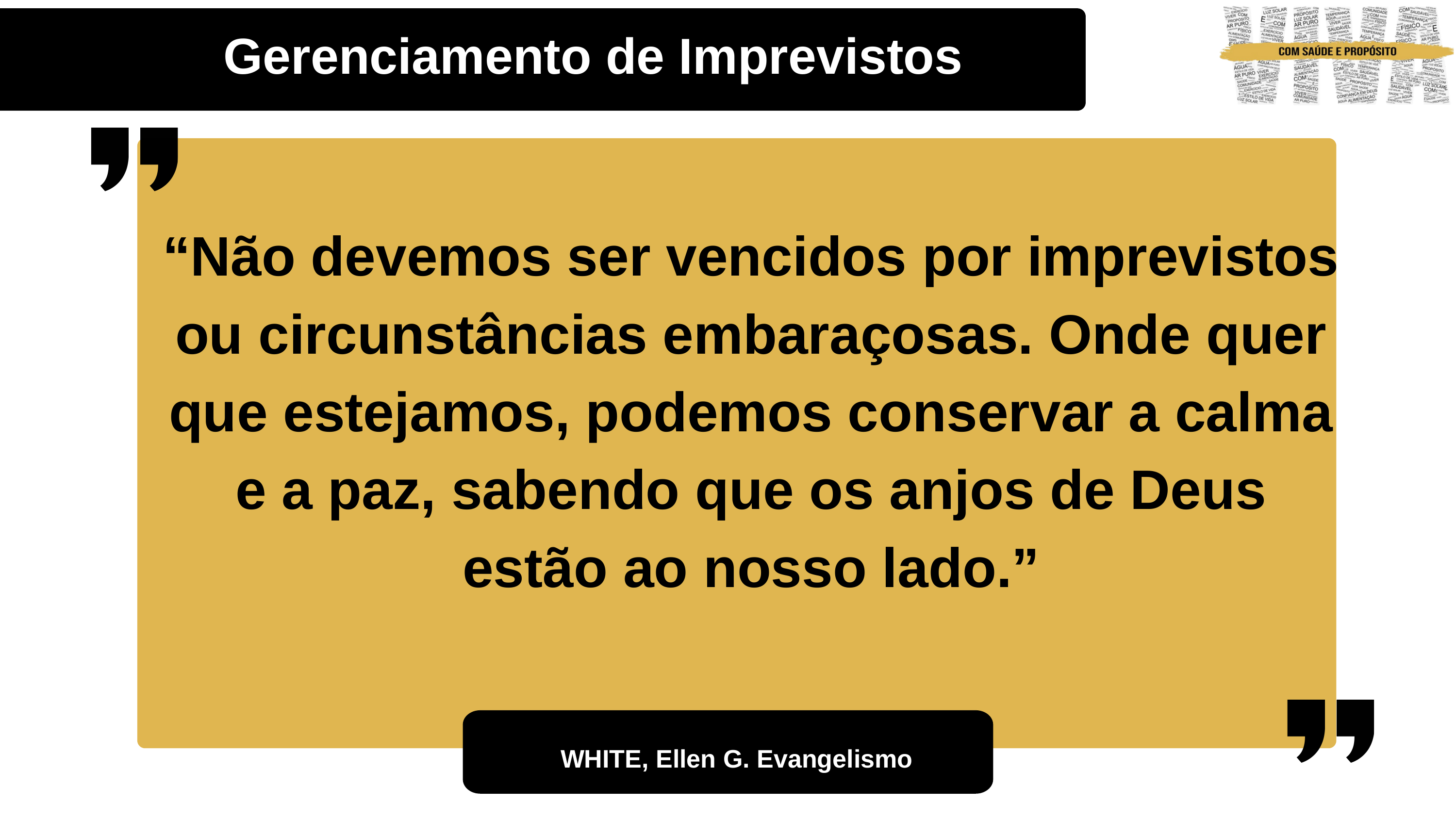

Gerenciamento de Imprevistos

“Não devemos ser vencidos por imprevistos ou circunstâncias embaraçosas. Onde quer que estejamos, podemos conservar a calma e a paz, sabendo que os anjos de Deus estão ao nosso lado.”

WHITE, Ellen G. Evangelismo